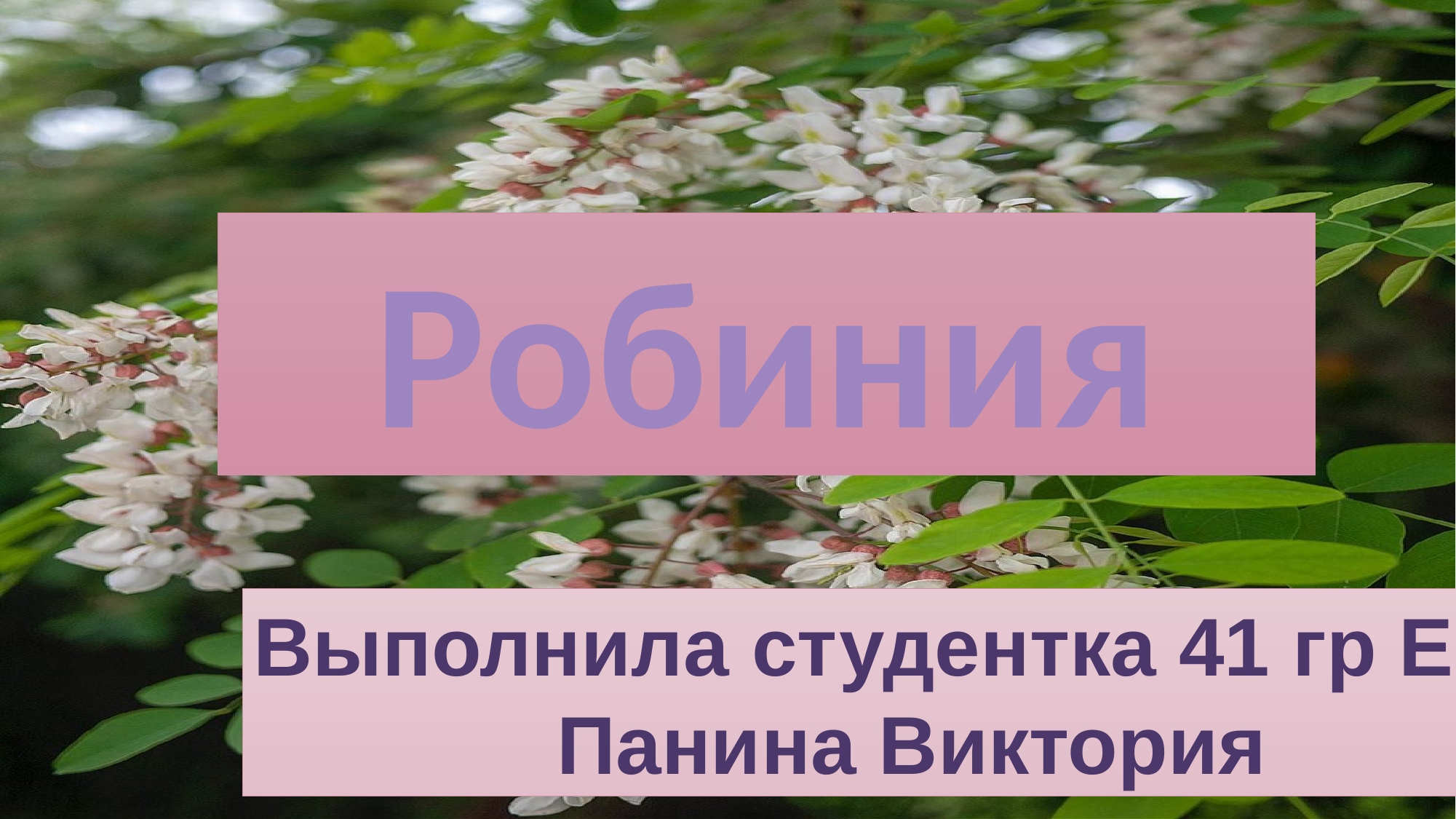

Робиния
Выполнила студентка 41 гр ЕГФ
Панина Виктория